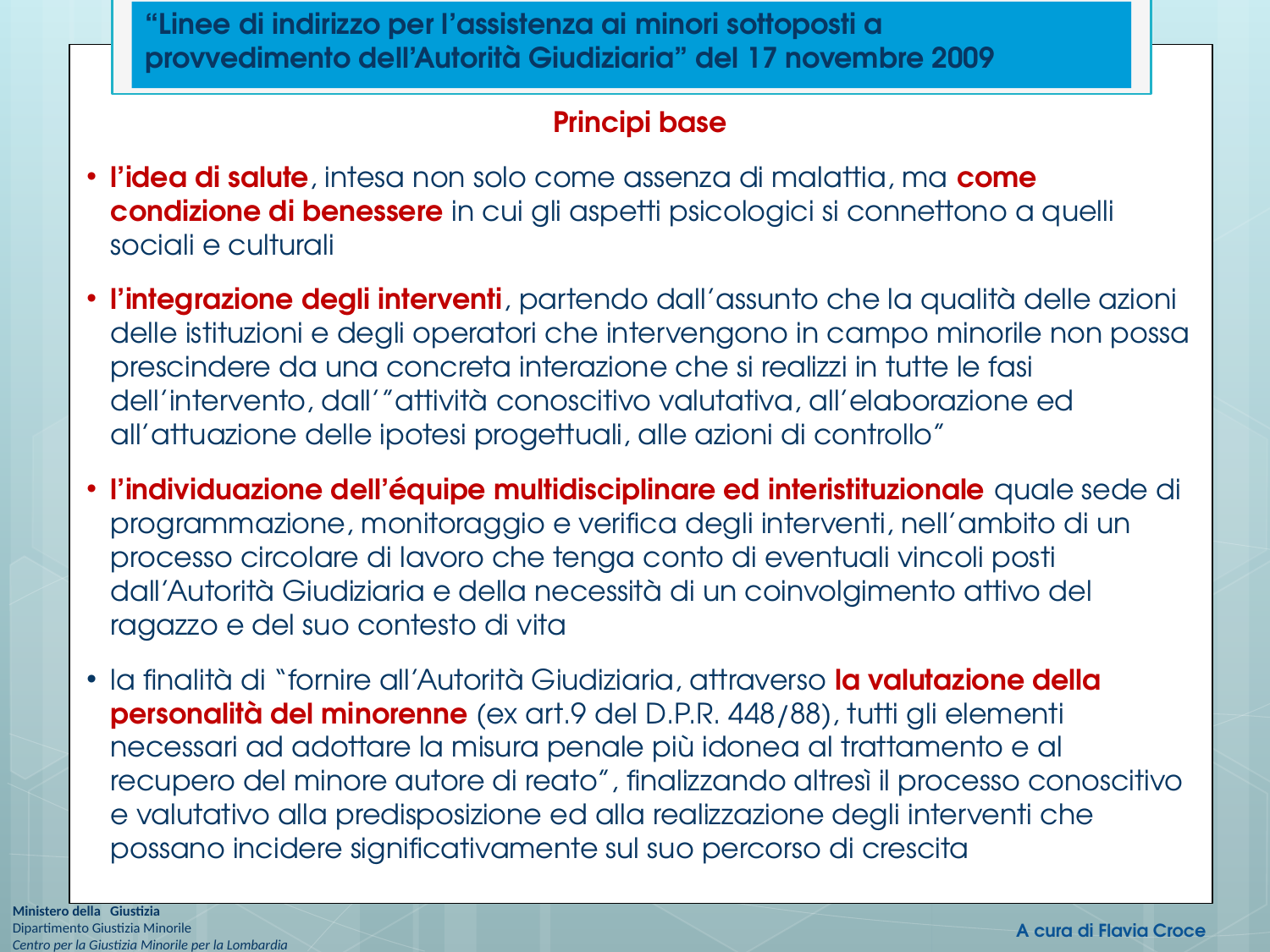

“Linee di indirizzo per l’assistenza ai minori sottoposti a provvedimento dell’Autorità Giudiziaria” del 17 novembre 2009
Principi base

l’idea di salute, intesa non solo come assenza di malattia, ma come condizione di benessere in cui gli aspetti psicologici si connettono a quelli sociali e culturali
l’integrazione degli interventi, partendo dall’assunto che la qualità delle azioni delle istituzioni e degli operatori che intervengono in campo minorile non possa prescindere da una concreta interazione che si realizzi in tutte le fasi dell’intervento, dall’”attività conoscitivo valutativa, all’elaborazione ed all’attuazione delle ipotesi progettuali, alle azioni di controllo”
l’individuazione dell’équipe multidisciplinare ed interistituzionale quale sede di programmazione, monitoraggio e verifica degli interventi, nell’ambito di un processo circolare di lavoro che tenga conto di eventuali vincoli posti dall’Autorità Giudiziaria e della necessità di un coinvolgimento attivo del ragazzo e del suo contesto di vita
la finalità di “fornire all’Autorità Giudiziaria, attraverso la valutazione della personalità del minorenne (ex art.9 del D.P.R. 448/88), tutti gli elementi necessari ad adottare la misura penale più idonea al trattamento e al recupero del minore autore di reato”, finalizzando altresì il processo conoscitivo e valutativo alla predisposizione ed alla realizzazione degli interventi che possano incidere significativamente sul suo percorso di crescita
Ministero della   Giustizia
Dipartimento Giustizia Minorile
Centro per la Giustizia Minorile per la Lombardia
A cura di Flavia Croce